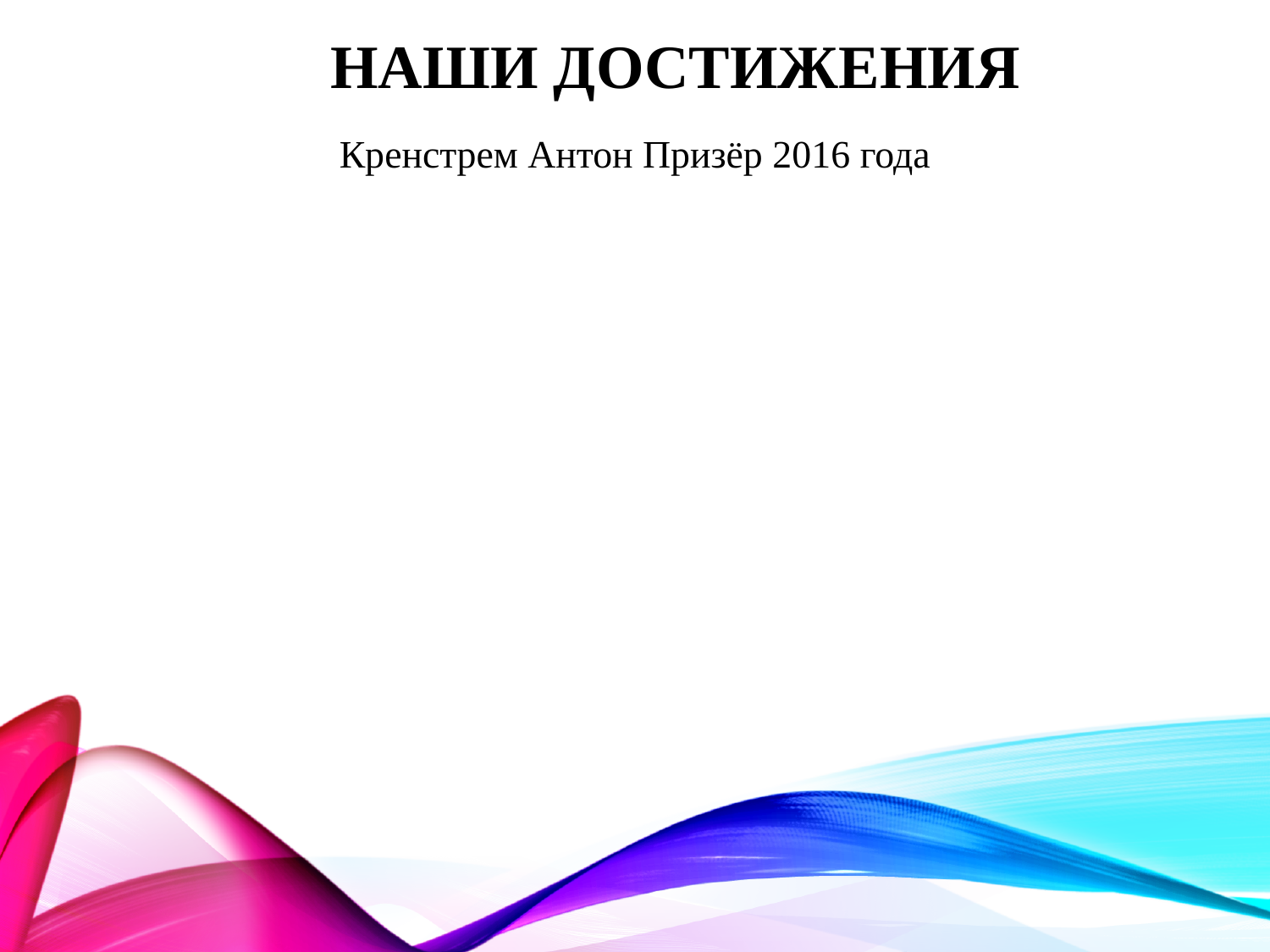

# Наши достижения
Кренстрем Антон Призёр 2016 года